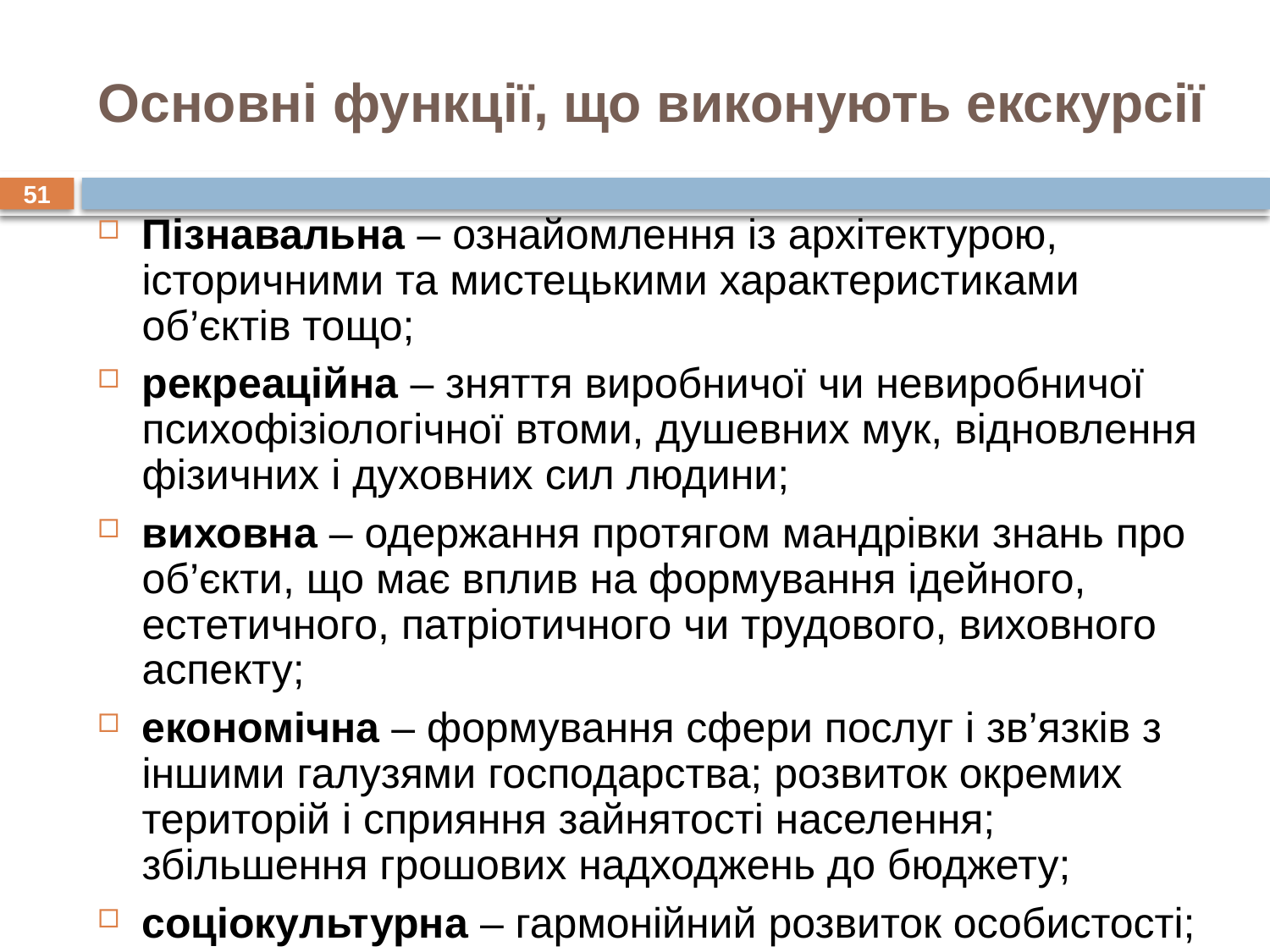

# Основні функції, що виконують екскурсії
51
Пізнавальна – ознайомлення із архітектурою, історичними та мистецькими характеристиками об’єктів тощо;
рекреаційна – зняття виробничої чи невиробничої психофізіологічної втоми, душевних мук, відновлення фізичних і духовних сил людини;
виховна – одержання протягом мандрівки знань про об’єкти, що має вплив на формування ідейного, естетичного, патріотичного чи трудового, виховного аспекту;
економічна – формування сфери послуг і зв’язків з іншими галузями господарства; розвиток окремих територій і сприяння зайнятості населення; збільшення грошових надходжень до бюджету;
соціокультурна – гармонійний розвиток особистості; зближення народів;